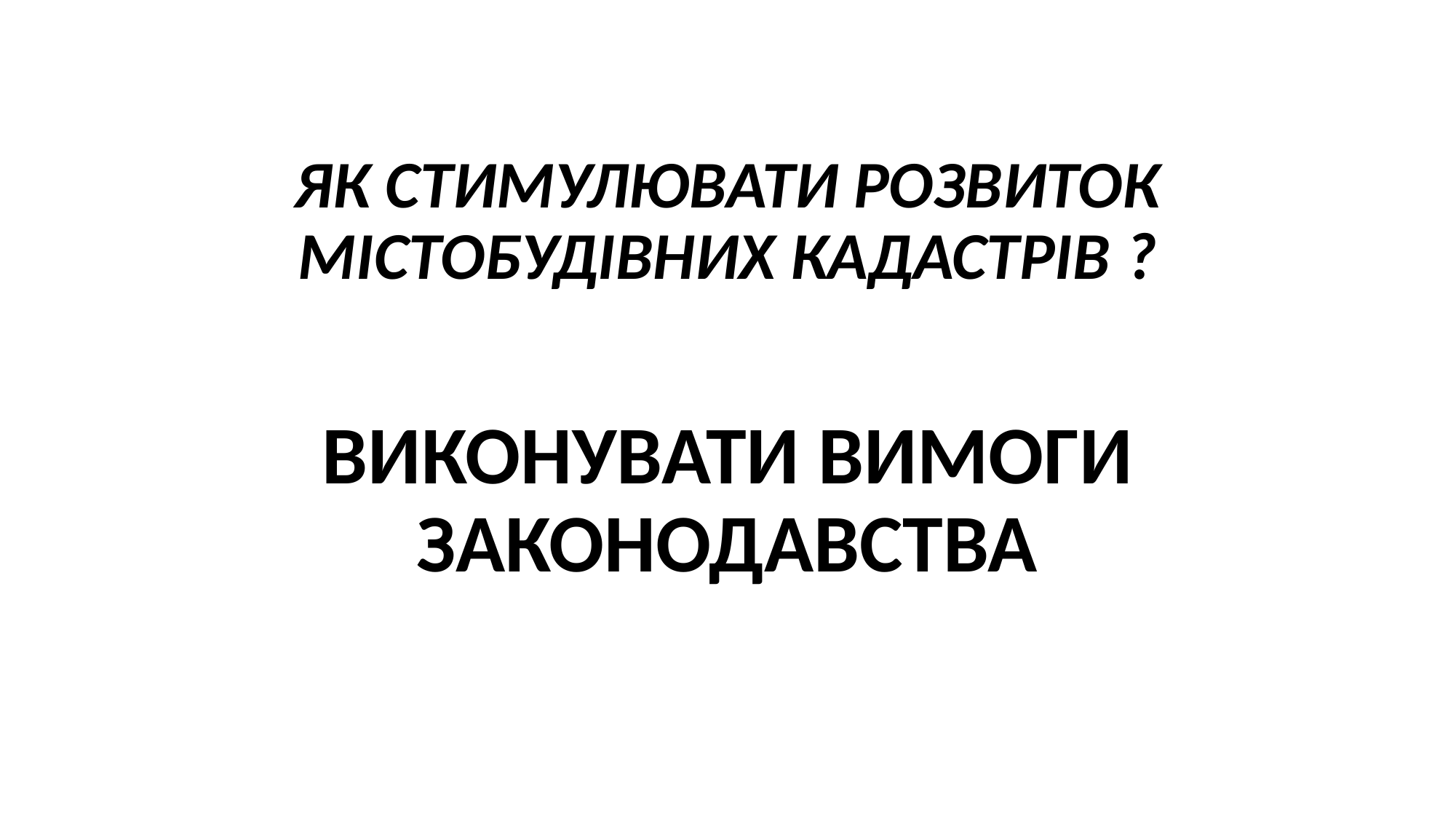

ЯК СТИМУЛЮВАТИ РОЗВИТОК МІСТОБУДІВНИХ КАДАСТРІВ ?

ВИКОНУВАТИ ВИМОГИ ЗАКОНОДАВСТВА